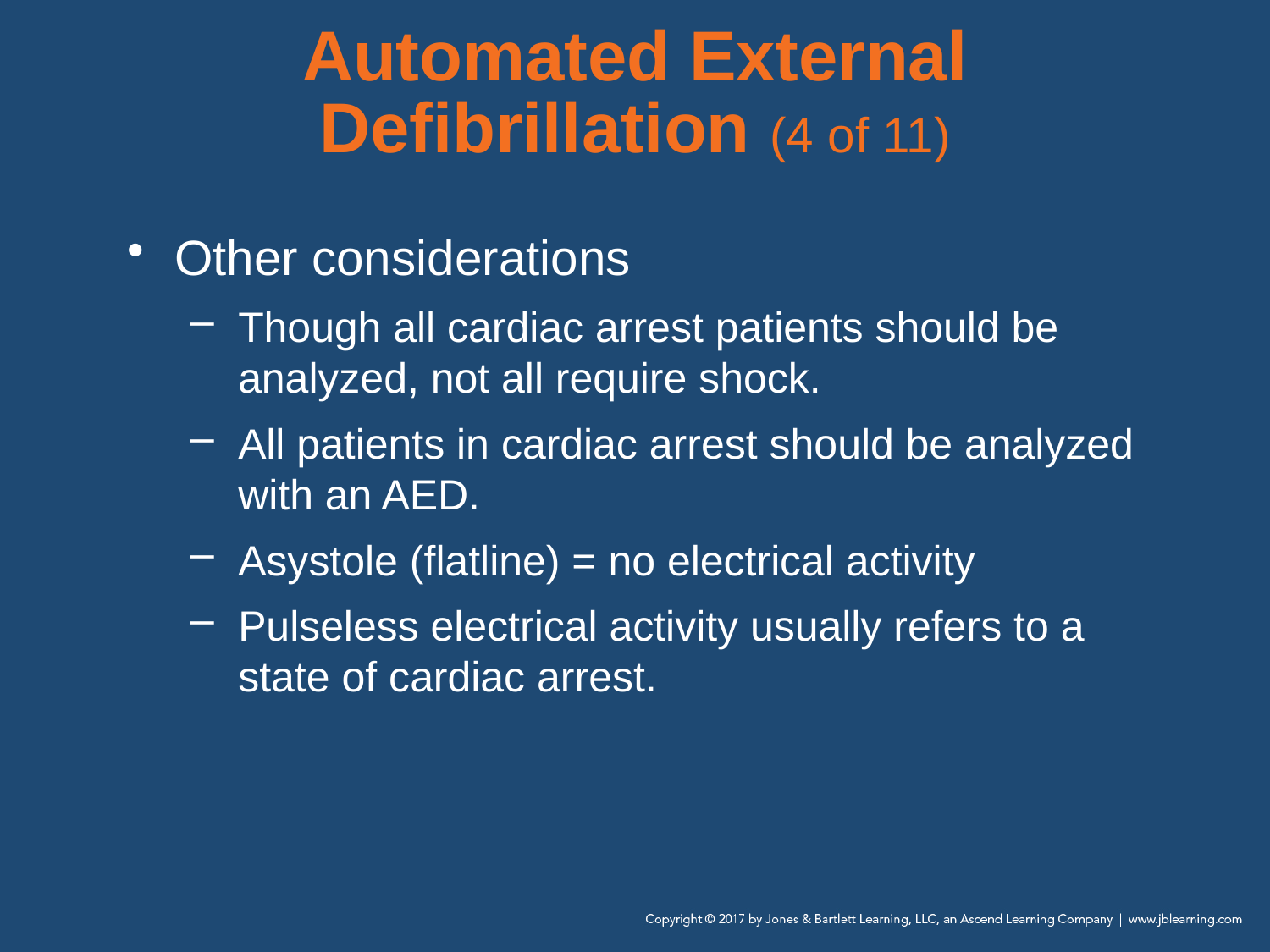

# Automated External Defibrillation (4 of 11)
Other considerations
Though all cardiac arrest patients should be analyzed, not all require shock.
All patients in cardiac arrest should be analyzed with an AED.
Asystole (flatline) = no electrical activity
Pulseless electrical activity usually refers to a state of cardiac arrest.